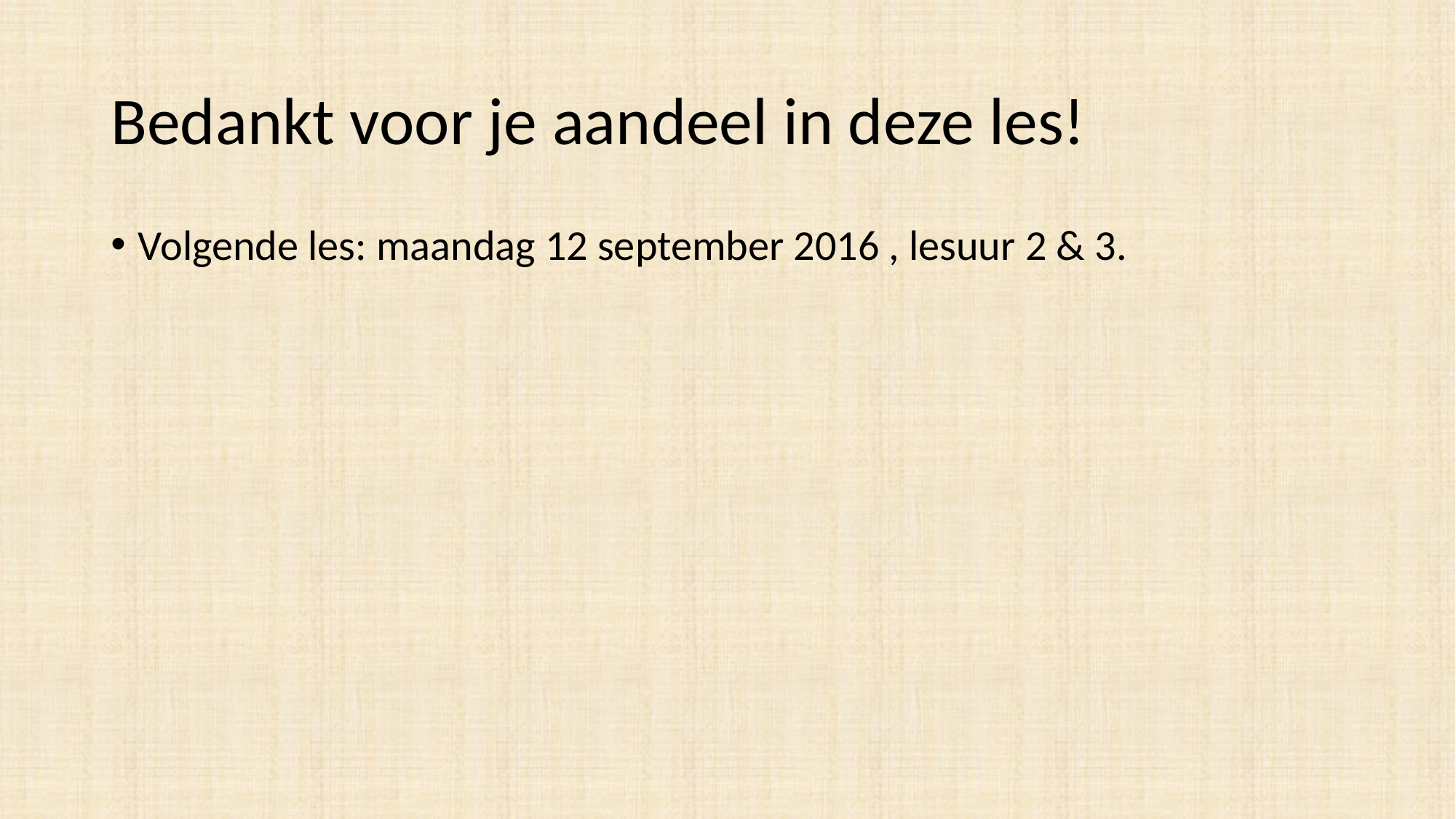

# Bedankt voor je aandeel in deze les!
Volgende les: maandag 12 september 2016 , lesuur 2 & 3.